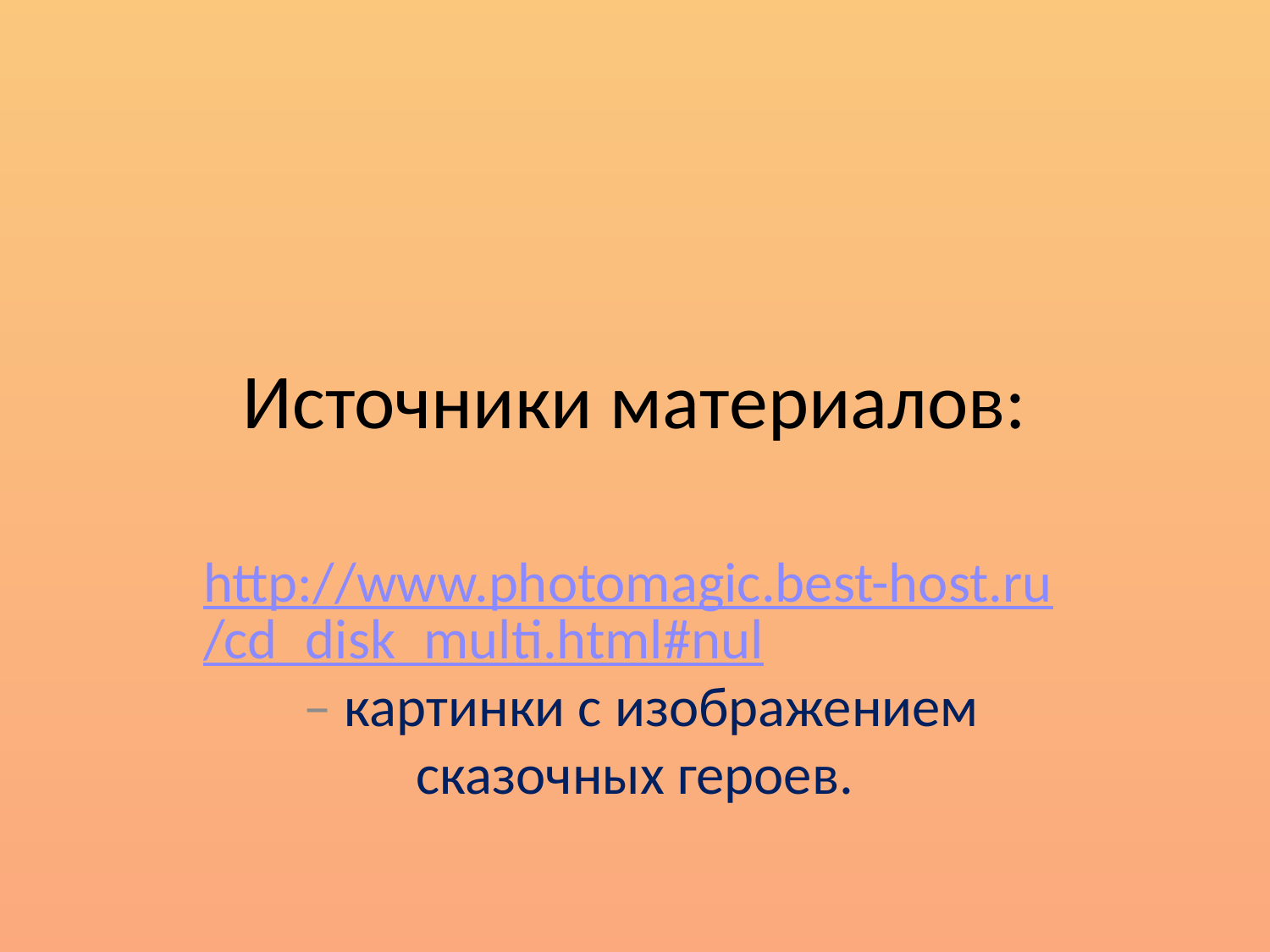

# Источники материалов:
http://www.photomagic.best-host.ru/cd_disk_multi.html#nul – картинки с изображением сказочных героев.